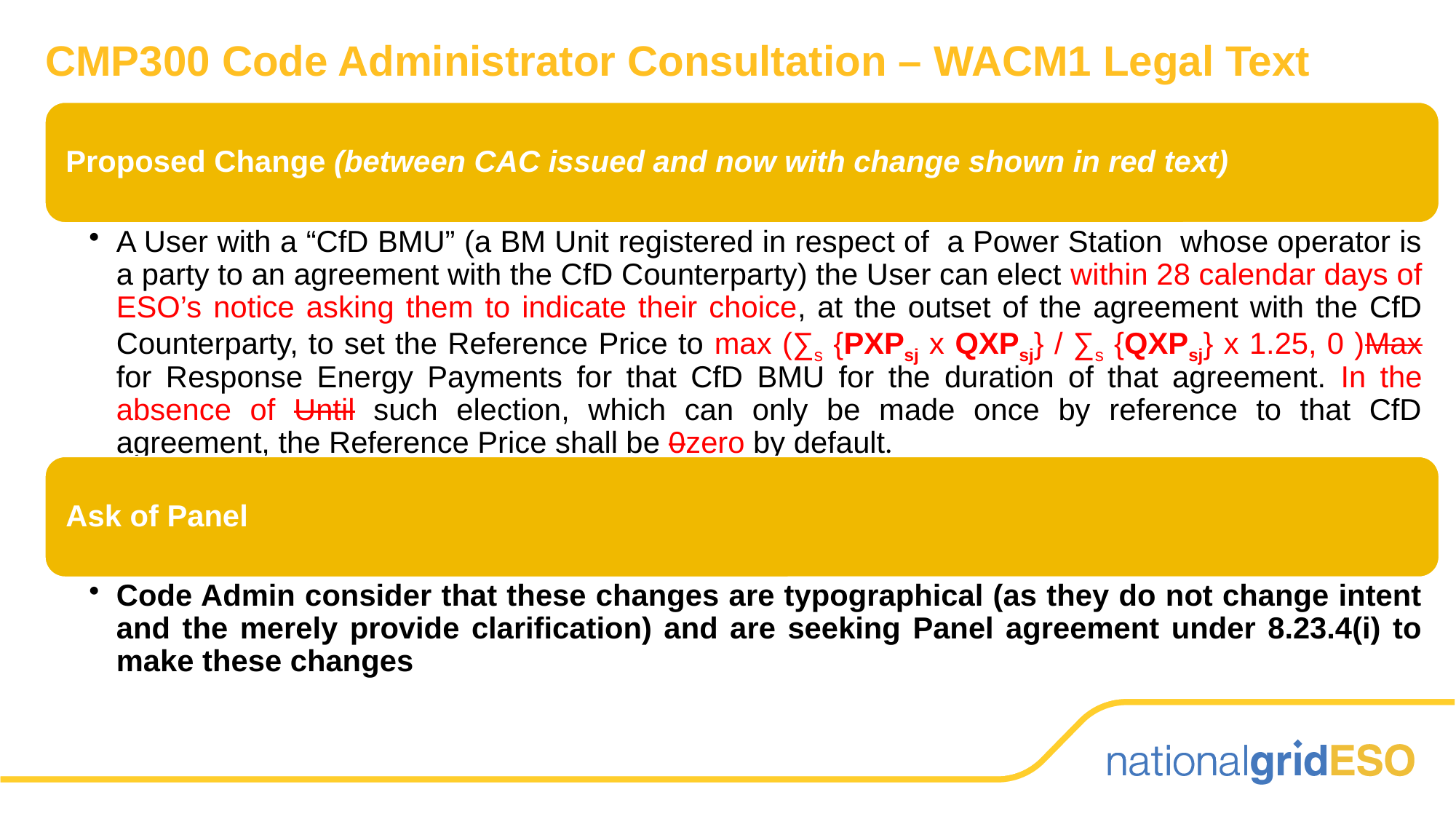

# CMP300 Code Administrator Consultation – WACM1 Legal Text
Proposed Change (between CAC issued and now with change shown in red text)
A User with a “CfD BMU” (a BM Unit registered in respect of  a Power Station  whose operator is a party to an agreement with the CfD Counterparty) the User can elect within 28 calendar days of ESO’s notice asking them to indicate their choice, at the outset of the agreement with the CfD Counterparty, to set the Reference Price to max (∑s {PXPsj x QXPsj} / ∑s {QXPsj} x 1.25, 0 )Max for Response Energy Payments for that CfD BMU for the duration of that agreement. In the absence of Until such election, which can only be made once by reference to that CfD agreement, the Reference Price shall be 0zero by default.
Ask of Panel
Code Admin consider that these changes are typographical (as they do not change intent and the merely provide clarification) and are seeking Panel agreement under 8.23.4(i) to make these changes